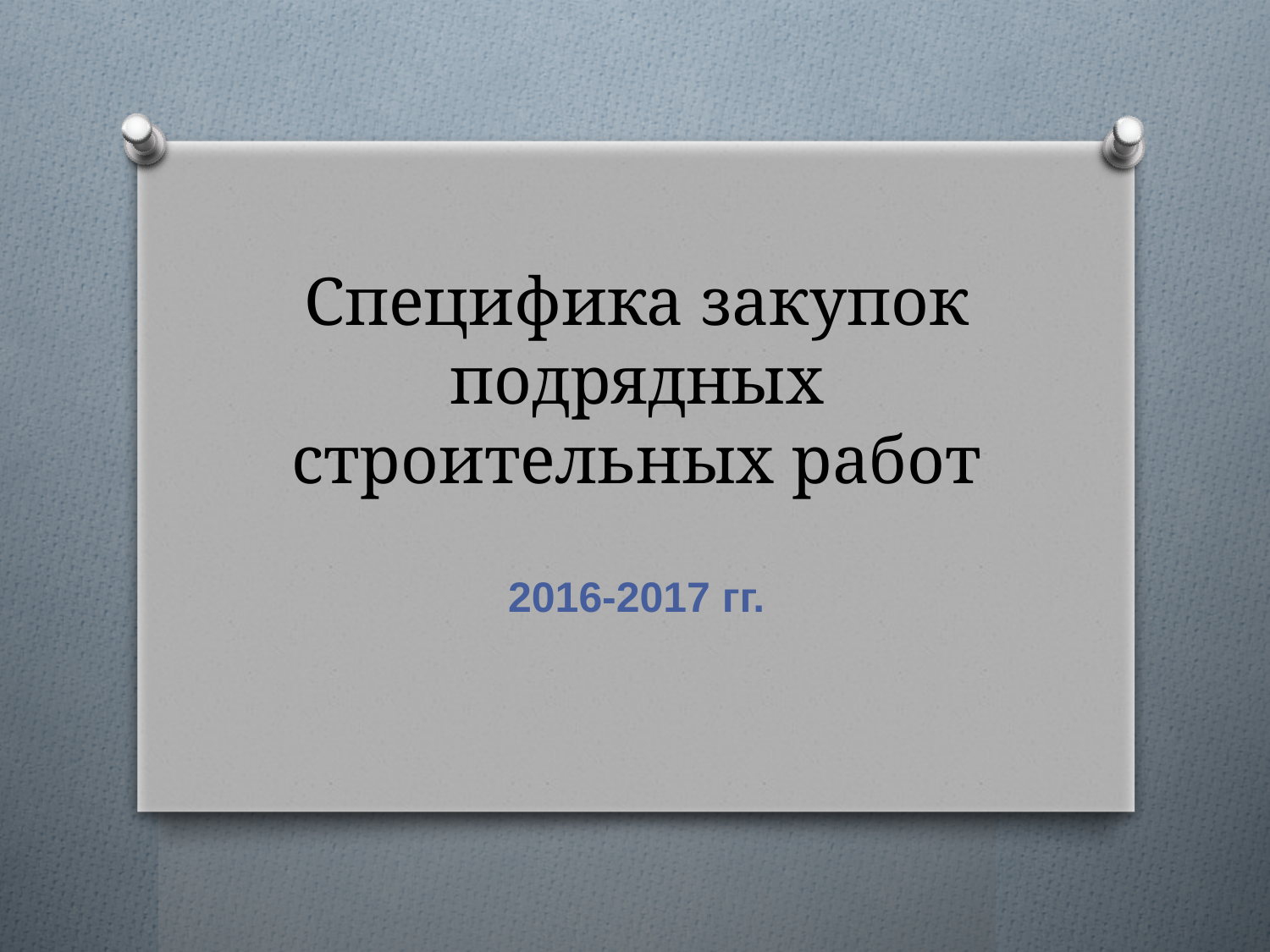

# Специфика закупок подрядных строительных работ

2016-2017 гг.